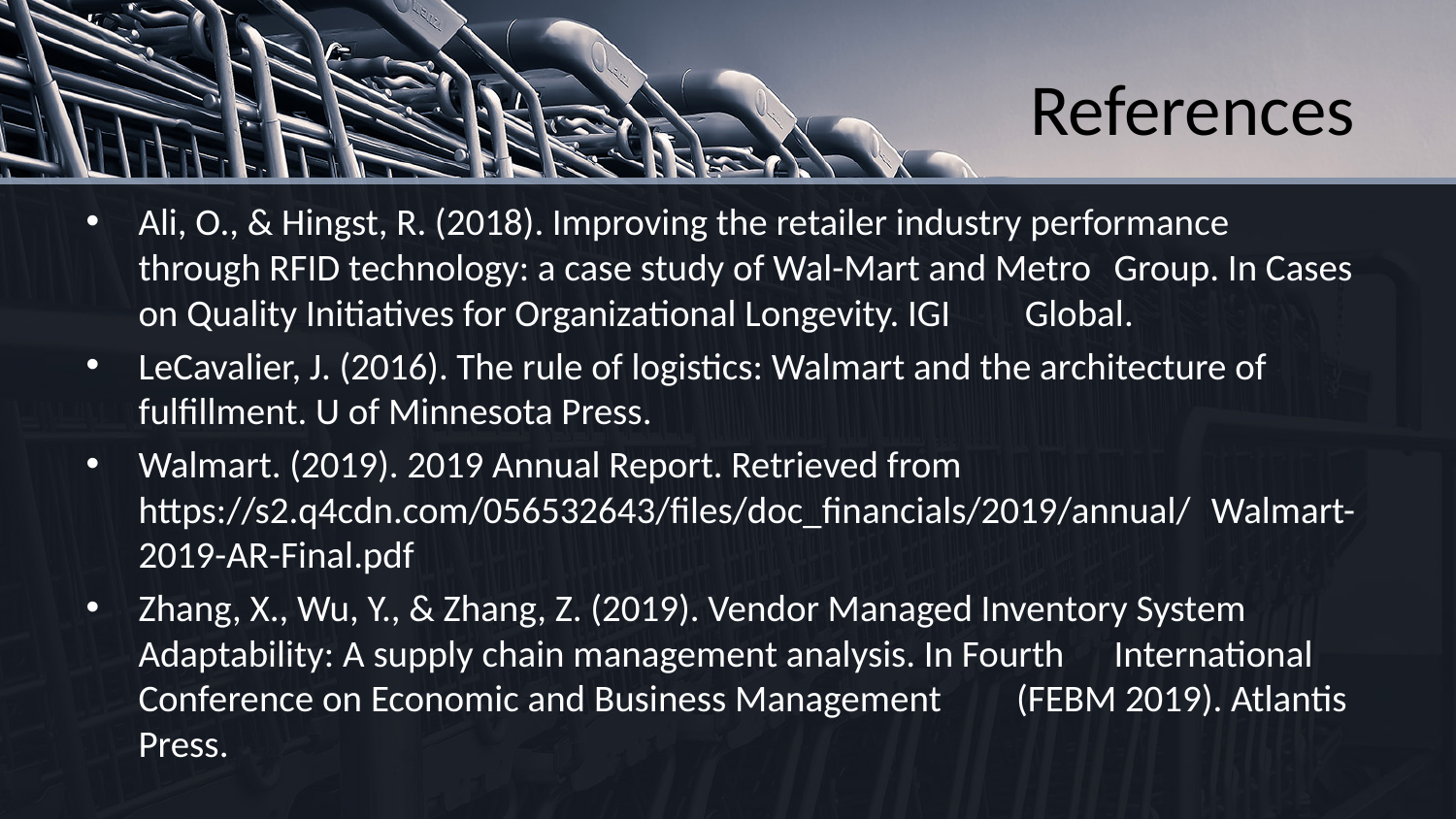

# References
Ali, O., & Hingst, R. (2018). Improving the retailer industry performance 	through RFID technology: a case study of Wal-Mart and Metro 	Group. In Cases on Quality Initiatives for Organizational Longevity. IGI	 Global.
LeCavalier, J. (2016). The rule of logistics: Walmart and the architecture of 	fulfillment. U of Minnesota Press.
Walmart. (2019). 2019 Annual Report. Retrieved from 		https://s2.q4cdn.com/056532643/files/doc_financials/2019/annual/	Walmart-2019-AR-Final.pdf
Zhang, X., Wu, Y., & Zhang, Z. (2019). Vendor Managed Inventory System 	Adaptability: A supply chain management analysis. In Fourth 	International Conference on Economic and Business Management 	(FEBM 2019). Atlantis Press.